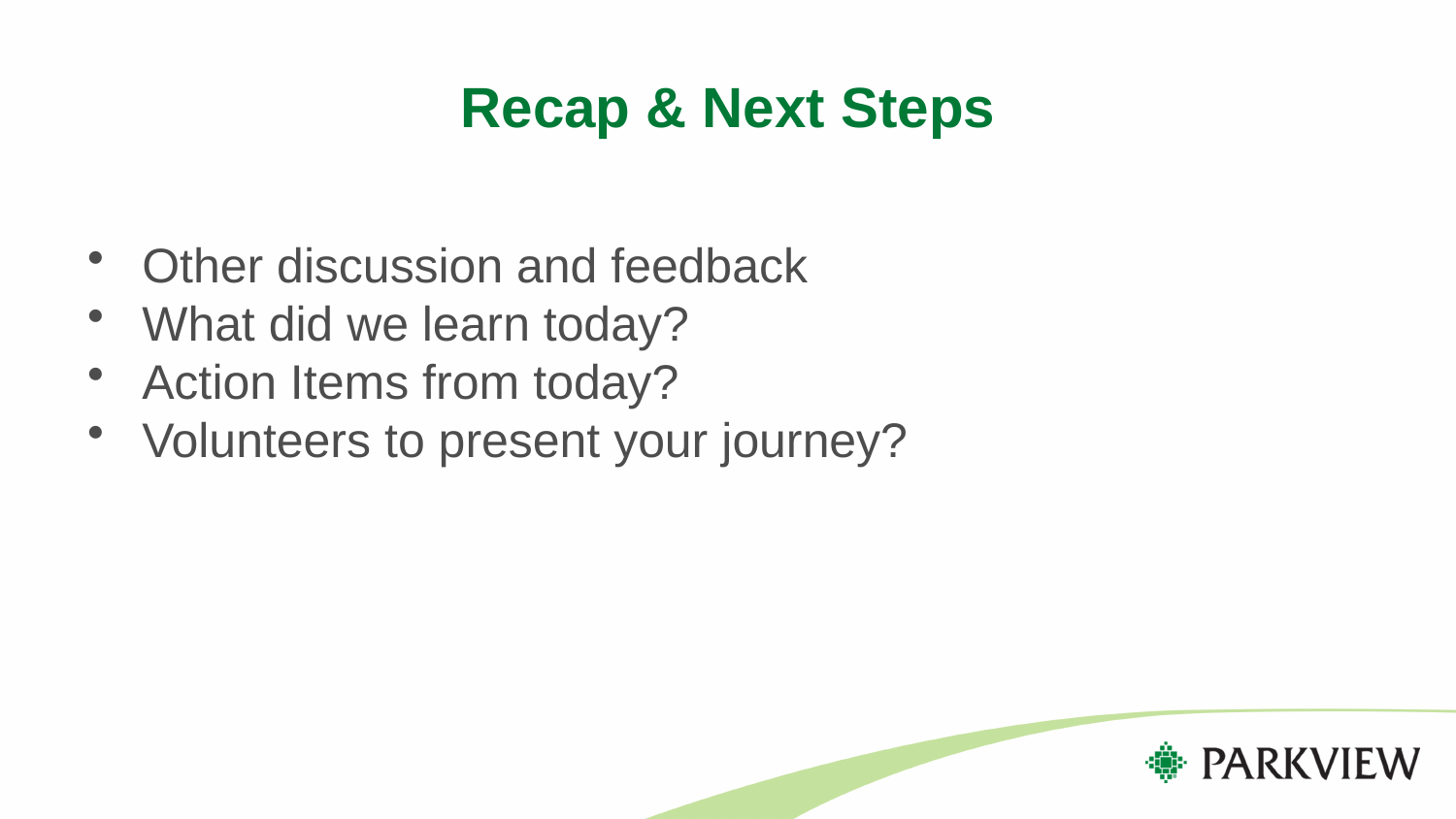

# Recap & Next Steps

Other discussion and feedback
What did we learn today?
Action Items from today?
Volunteers to present your journey?